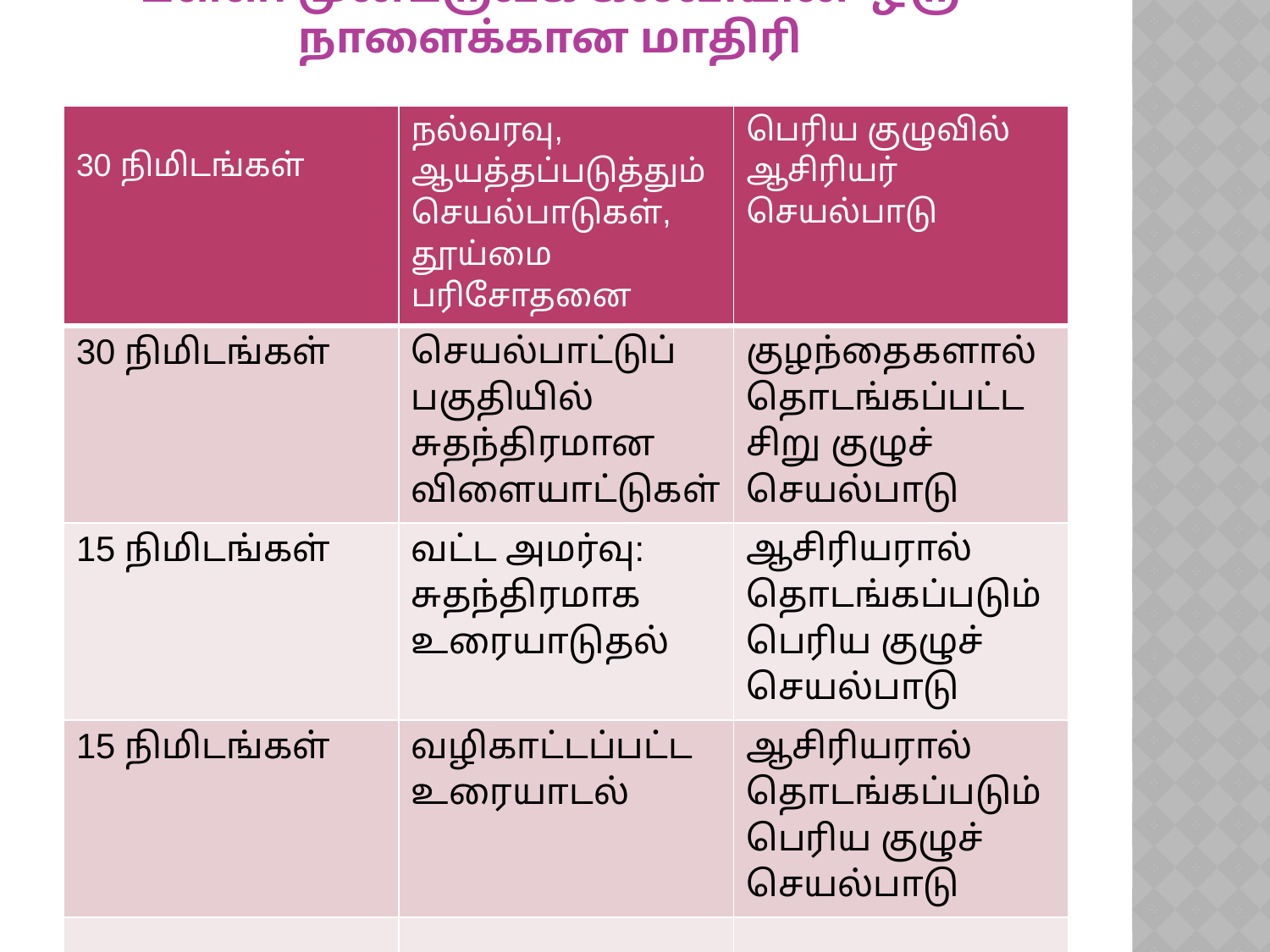

# பள்ளி முன்பருவக் கல்வியின் ஒரு நாளைக்கான மாதிரி

| 30 நிமிடங்கள் | நல்வரவு, ஆயத்தப்படுத்தும் செயல்பாடுகள், தூய்மை பரிசோதனை | பெரிய குழுவில் ஆசிரியர் செயல்பாடு |
| --- | --- | --- |
| 30 நிமிடங்கள் | செயல்பாட்டுப் பகுதியில் சுதந்திரமான விளையாட்டுகள் | குழந்தைகளால் தொடங்கப்பட்ட சிறு குழுச் செயல்பாடு |
| 15 நிமிடங்கள் | வட்ட அமர்வு: சுதந்திரமாக உரையாடுதல் | ஆசிரியரால் தொடங்கப்படும் பெரிய குழுச் செயல்பாடு |
| 15 நிமிடங்கள் | வழிகாட்டப்பட்ட உரையாடல் | ஆசிரியரால் தொடங்கப்படும் பெரிய குழுச் செயல்பாடு |
|  |  |  |
|  |  |  |